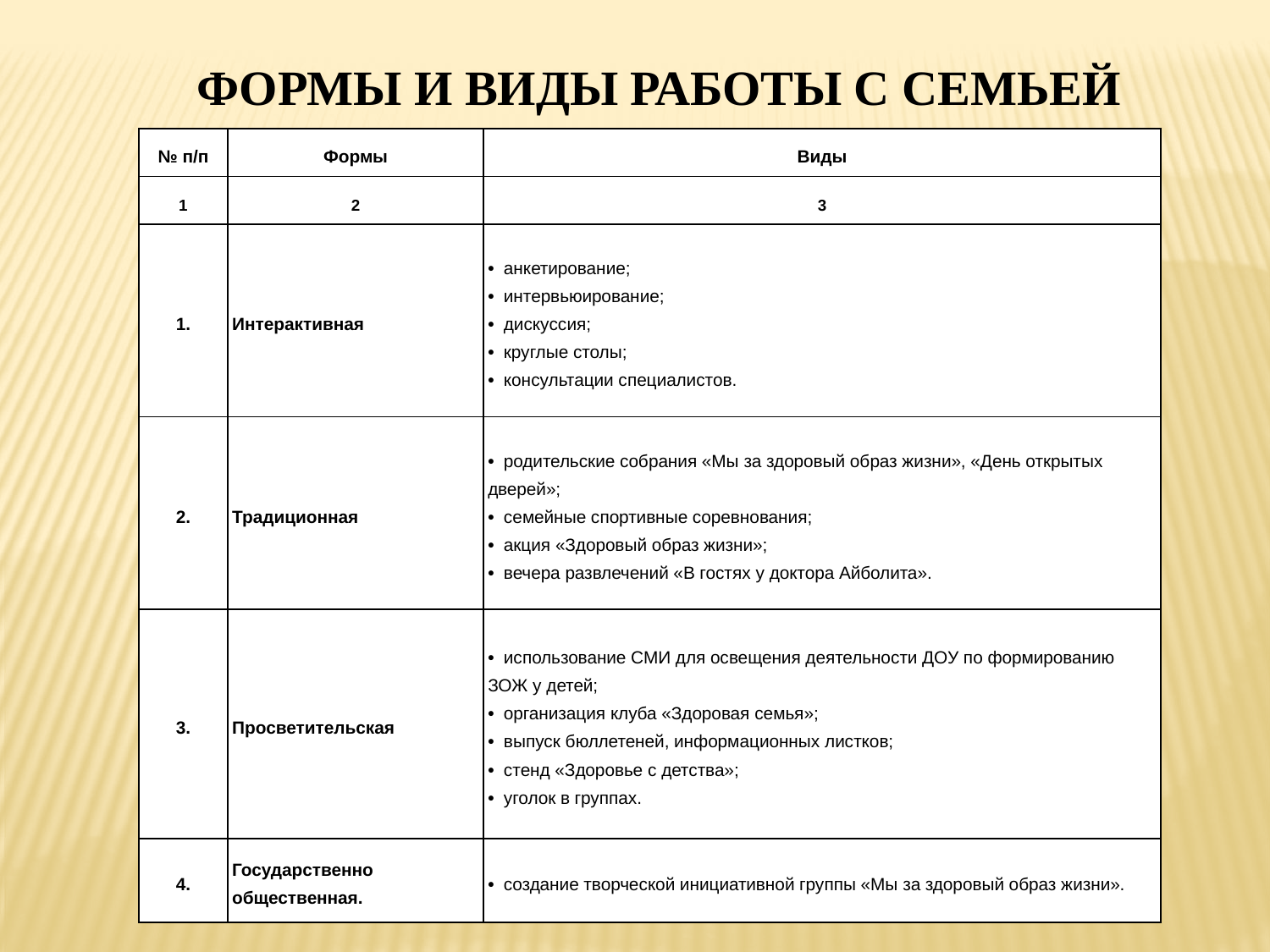

ФОРМЫ И ВИДЫ РАБОТЫ С СЕМЬЕЙ
| № п/п | Формы | Виды |
| --- | --- | --- |
| 1 | 2 | 3 |
| 1. | Интерактивная | •  анкетирование; •  интервьюирование; •  дискуссия; •  круглые столы; •  консультации специалистов. |
| 2. | Традиционная | •  родительские собрания «Мы за здоровый образ жизни», «День открытых дверей»; •  семейные спортивные соревнования; •  акция «Здоровый образ жизни»; •  вечера развлечений «В гостях у доктора Айболита». |
| 3. | Просветительская | •  использование СМИ для освещения деятельности ДОУ по формированию ЗОЖ у детей; •  организация клуба «Здоровая семья»; •  выпуск бюллетеней, информационных листков; •  стенд «Здоровье с детства»; •  уголок в группах. |
| 4. | Государственно общественная. | •  создание творческой инициативной группы «Мы за здоровый образ жизни». |